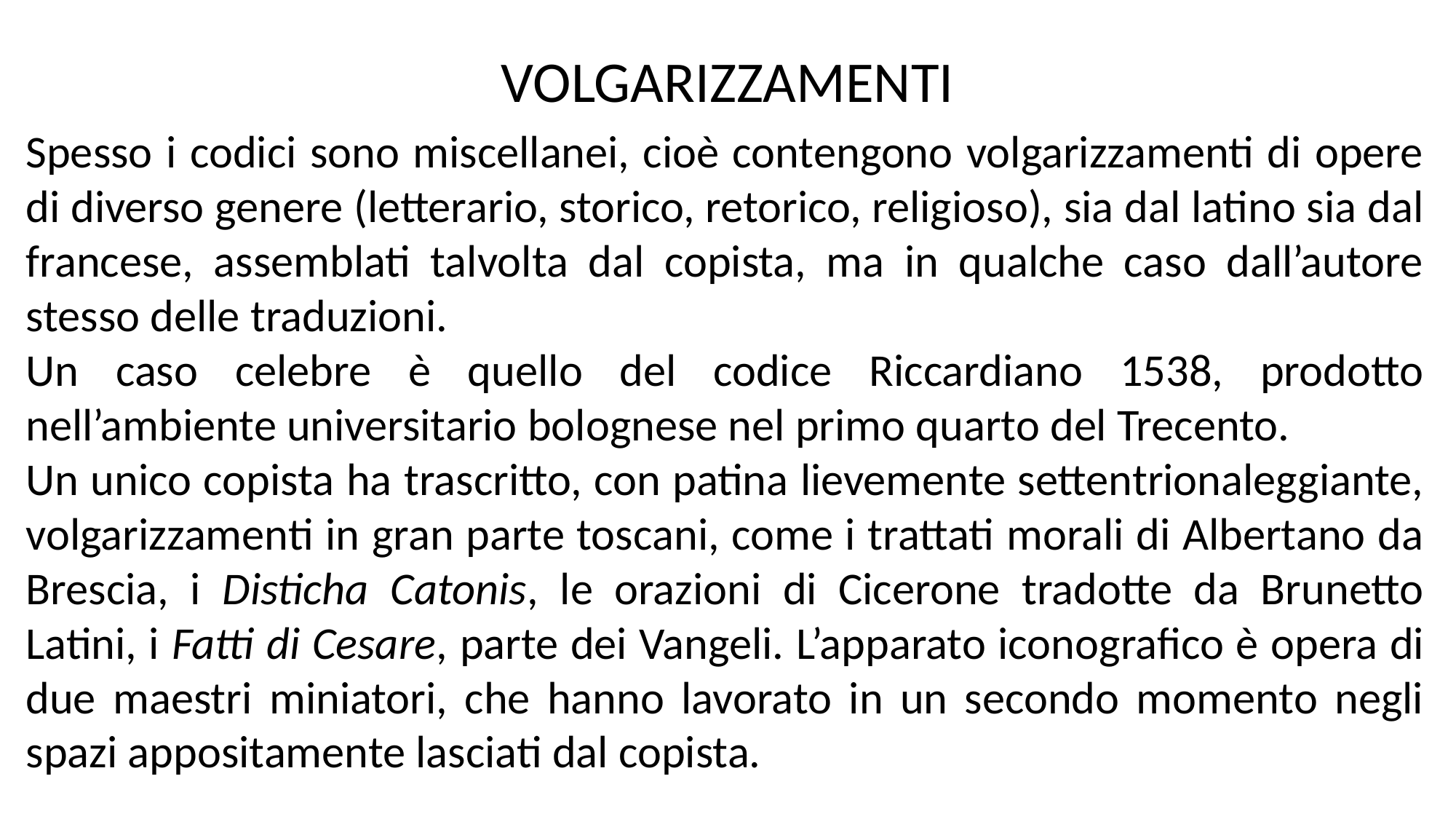

VOLGARIZZAMENTI
Spesso i codici sono miscellanei, cioè contengono volgarizzamenti di opere di diverso genere (letterario, storico, retorico, religioso), sia dal latino sia dal francese, assemblati talvolta dal copista, ma in qualche caso dall’autore stesso delle traduzioni.
Un caso celebre è quello del codice Riccardiano 1538, prodotto nell’ambiente universitario bolognese nel primo quarto del Trecento.
Un unico copista ha trascritto, con patina lievemente settentrionaleggiante, volgarizzamenti in gran parte toscani, come i trattati morali di Albertano da Brescia, i Disticha Catonis, le orazioni di Cicerone tradotte da Brunetto Latini, i Fatti di Cesare, parte dei Vangeli. L’apparato iconografico è opera di due maestri miniatori, che hanno lavorato in un secondo momento negli spazi appositamente lasciati dal copista.